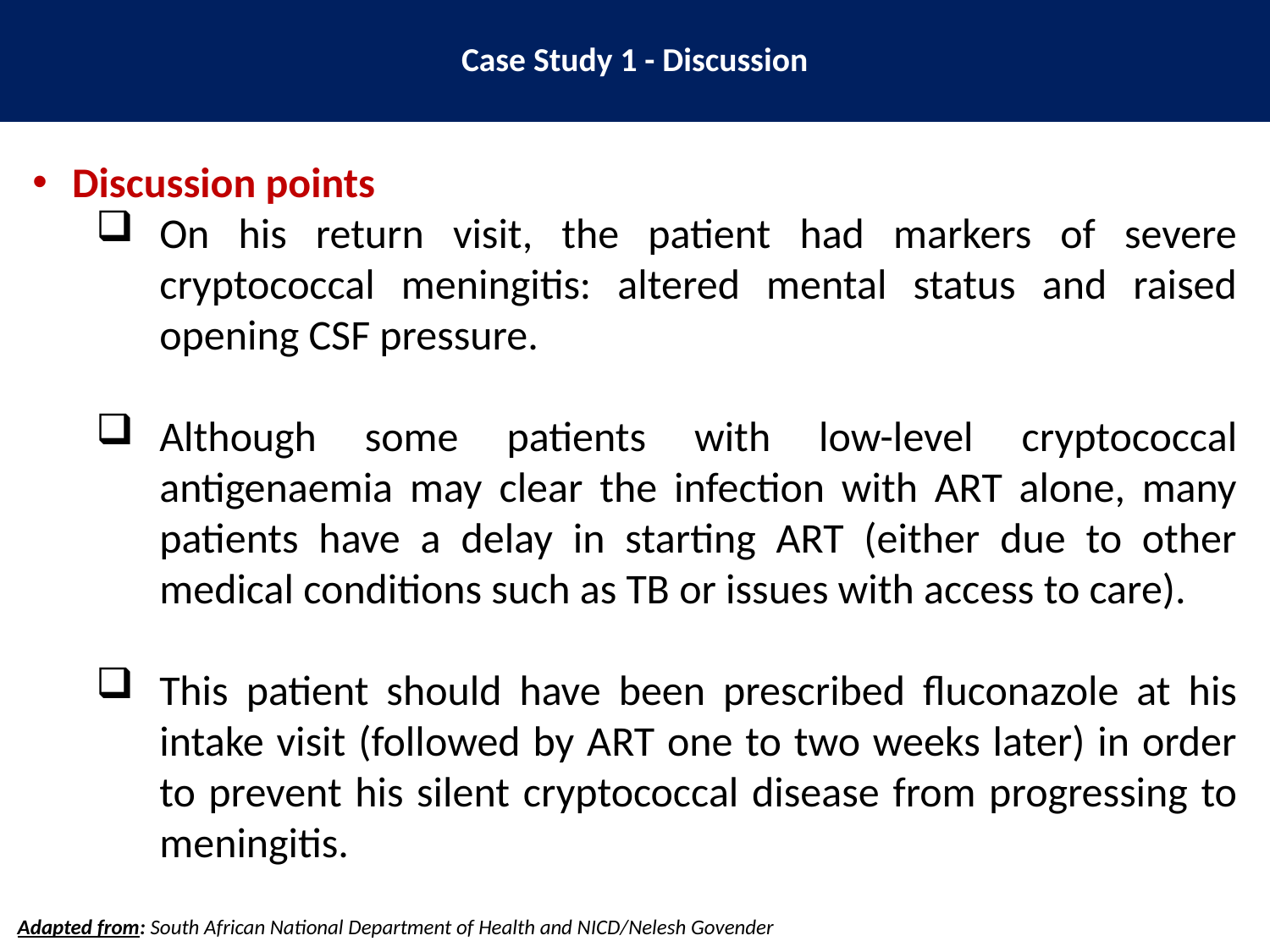

Case Study 1 - Discussion
Discussion points
On his return visit, the patient had markers of severe cryptococcal meningitis: altered mental status and raised opening CSF pressure.

Although some patients with low-level cryptococcal antigenaemia may clear the infection with ART alone, many patients have a delay in starting ART (either due to other medical conditions such as TB or issues with access to care).

This patient should have been prescribed fluconazole at his intake visit (followed by ART one to two weeks later) in order to prevent his silent cryptococcal disease from progressing to meningitis.
Adapted from: South African National Department of Health and NICD/Nelesh Govender